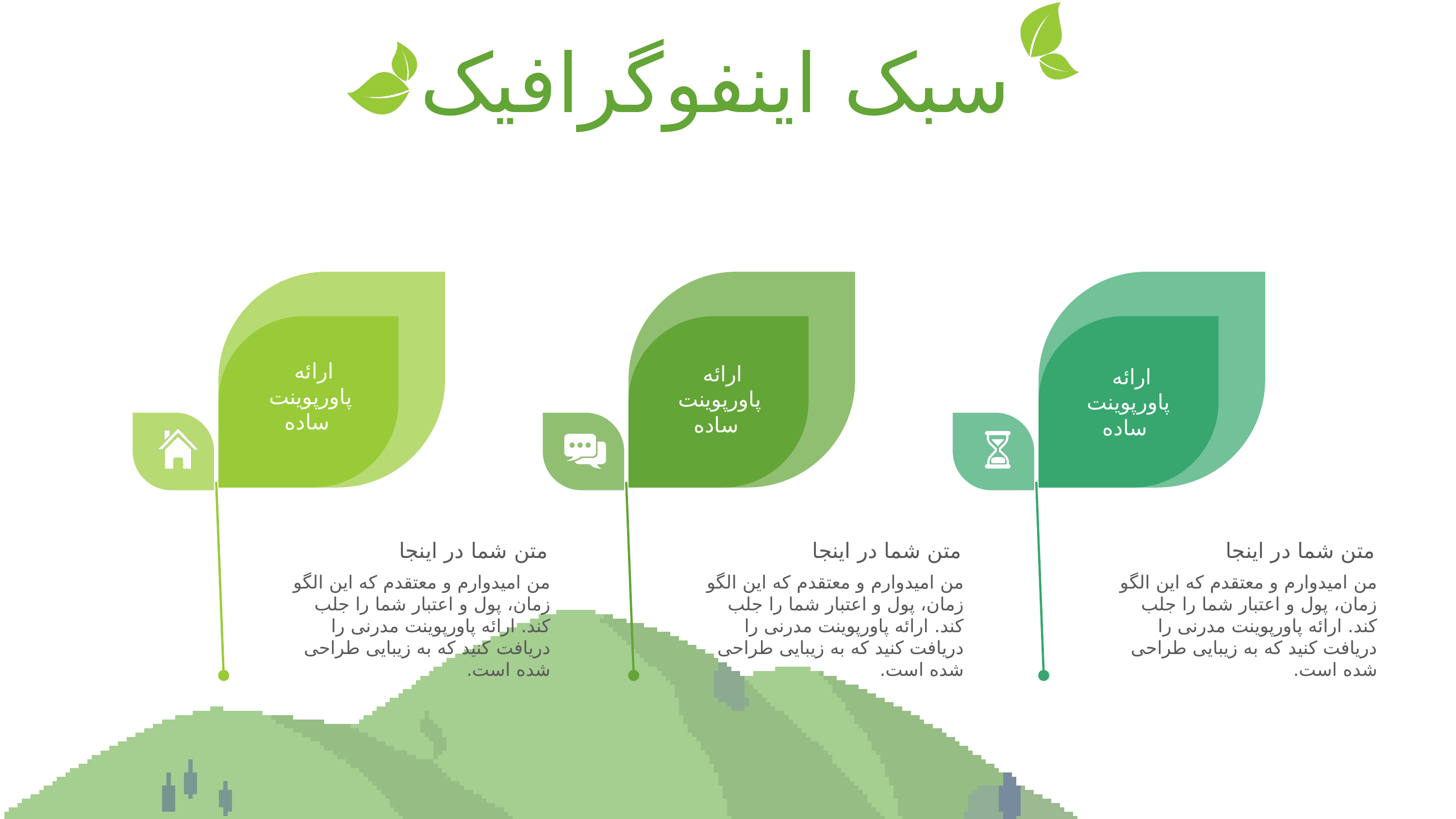

سبک اینفوگرافیک

ارائه
پاورپوینت
 ساده
ارائه
پاورپوینت
 ساده
ارائه
پاورپوینت
 ساده

متن شما در اینجا
متن شما در اینجا
متن شما در اینجا
من امیدوارم و معتقدم که این الگو زمان، پول و اعتبار شما را جلب کند. ارائه پاورپوینت مدرنی را دریافت کنید که به زیبایی طراحی شده است.
من امیدوارم و معتقدم که این الگو زمان، پول و اعتبار شما را جلب کند. ارائه پاورپوینت مدرنی را دریافت کنید که به زیبایی طراحی شده است.
من امیدوارم و معتقدم که این الگو زمان، پول و اعتبار شما را جلب کند. ارائه پاورپوینت مدرنی را دریافت کنید که به زیبایی طراحی شده است.